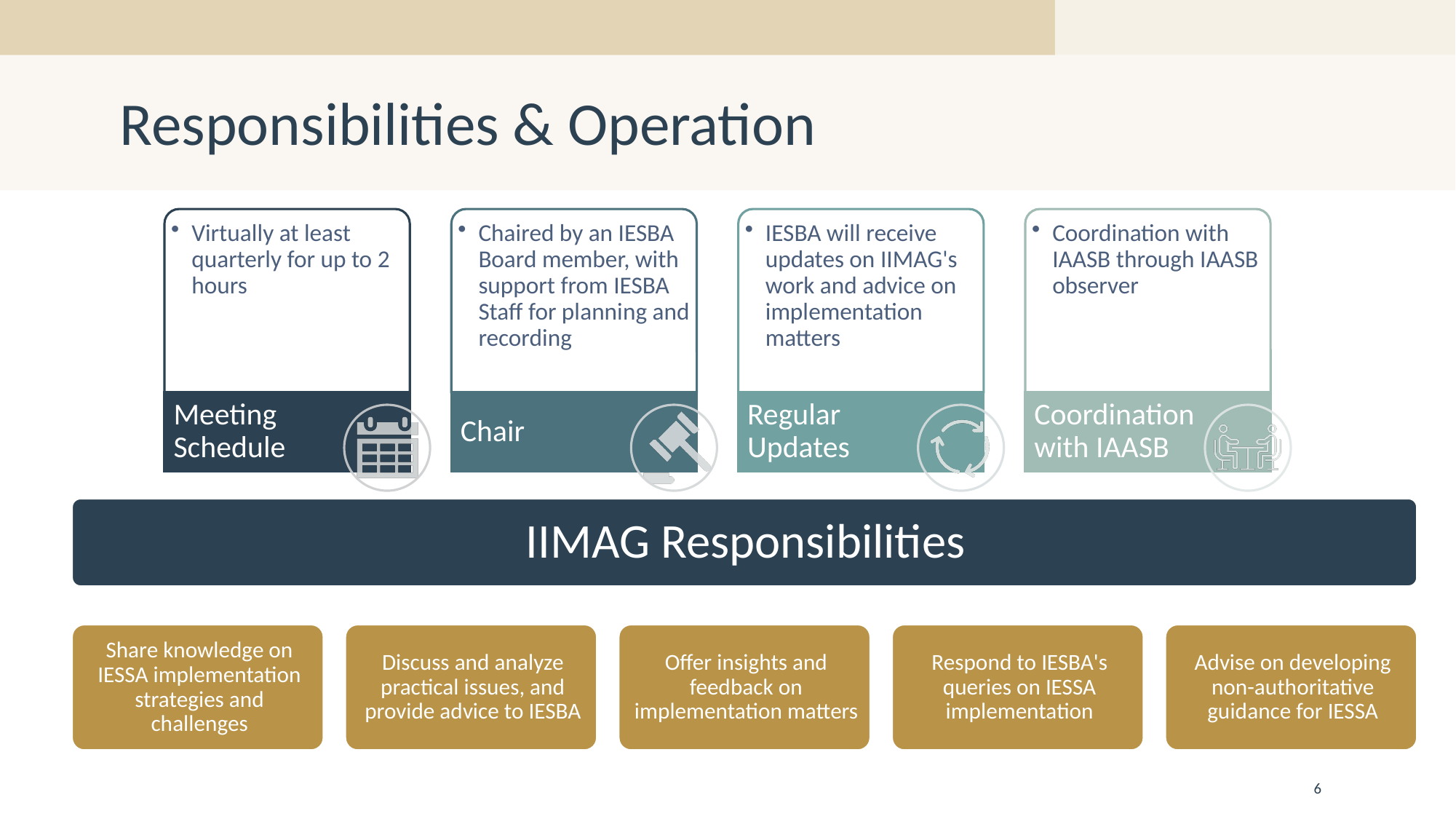

# Responsibilities & Operation
Virtually at least quarterly for up to 2 hours
Meeting Schedule
Chaired by an IESBA Board member, with support from IESBA Staff for planning and recording
Chair
IESBA will receive updates on IIMAG's work and advice on implementation matters
Regular Updates
Coordination with IAASB through IAASB observer
Coordination with IAASB
IIMAG Responsibilities
Share knowledge on IESSA implementation strategies and challenges
Discuss and analyze practical issues, and provide advice to IESBA
Offer insights and feedback on implementation matters
Respond to IESBA's queries on IESSA implementation
Advise on developing non-authoritative guidance for IESSA

6